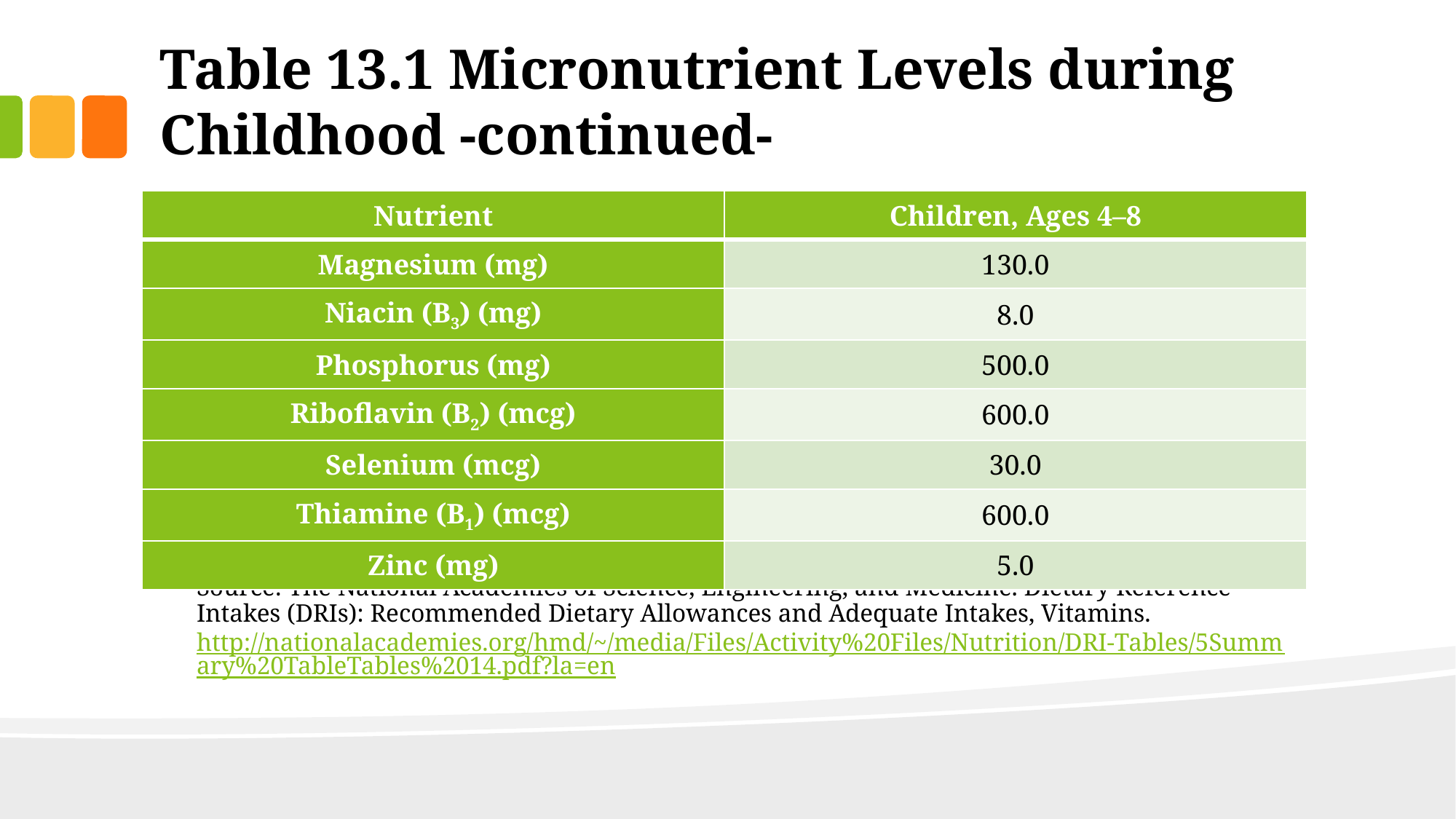

# Table 13.1 Micronutrient Levels during Childhood -continued-
| Nutrient | Children, Ages 4–8 |
| --- | --- |
| Magnesium (mg) | 130.0 |
| Niacin (B3) (mg) | 8.0 |
| Phosphorus (mg) | 500.0 |
| Riboflavin (B2) (mcg) | 600.0 |
| Selenium (mcg) | 30.0 |
| Thiamine (B1) (mcg) | 600.0 |
| Zinc (mg) | 5.0 |

Source: The National Academies of Science, Engineering, and Medicine. Dietary Reference Intakes (DRIs): Recommended Dietary Allowances and Adequate Intakes, Vitamins. http://nationalacademies.org/hmd/~/media/Files/Activity%20Files/Nutrition/DRI-Tables/5Summary%20TableTables%2014.pdf?la=en